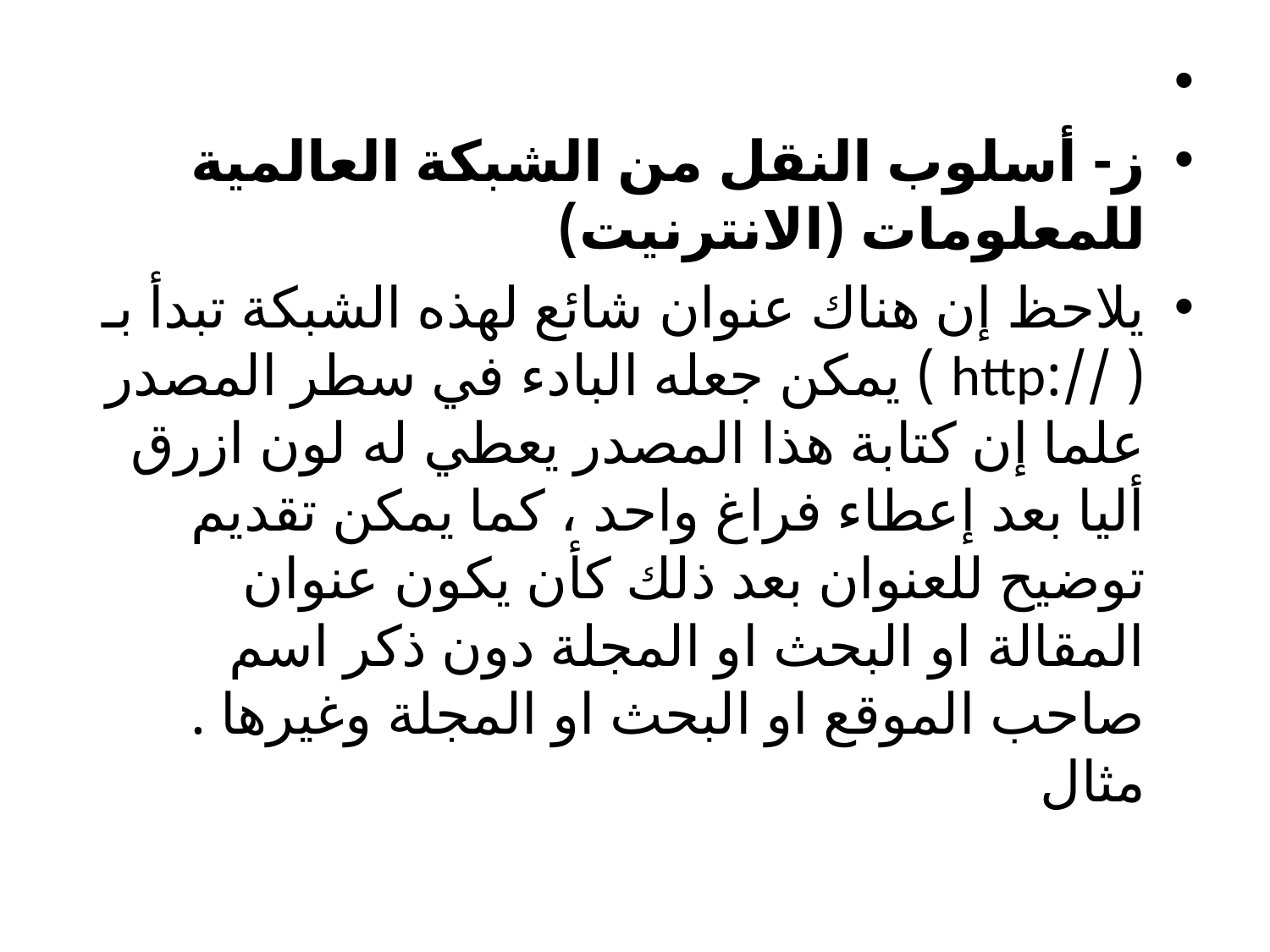

ز- أسلوب النقل من الشبكة العالمية للمعلومات (الانترنيت)
يلاحظ إن هناك عنوان شائع لهذه الشبكة تبدأ بـ ( //:http ) يمكن جعله البادء في سطر المصدر علما إن كتابة هذا المصدر يعطي له لون ازرق أليا بعد إعطاء فراغ واحد ، كما يمكن تقديم توضيح للعنوان بعد ذلك كأن يكون عنوان المقالة او البحث او المجلة دون ذكر اسم صاحب الموقع او البحث او المجلة وغيرها . مثال